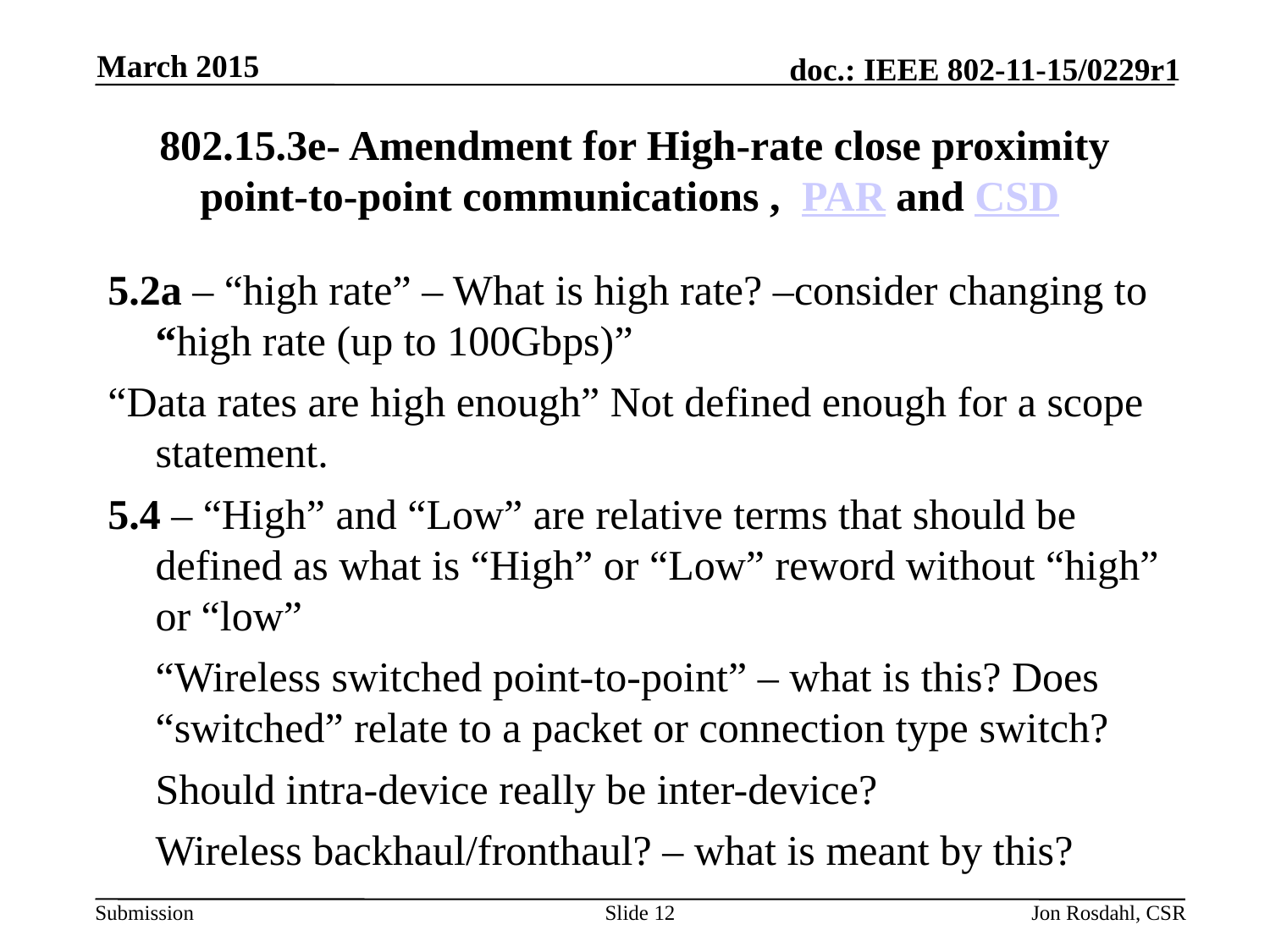

March 2015
# 802.15.3e- Amendment for High-rate close proximity point-to-point communications ,  PAR and CSD
5.2a – “high rate” – What is high rate? –consider changing to “high rate (up to 100Gbps)”
“Data rates are high enough” Not defined enough for a scope statement.
5.4 – “High” and “Low” are relative terms that should be defined as what is “High” or “Low” reword without “high” or “low”
	“Wireless switched point-to-point” – what is this? Does “switched” relate to a packet or connection type switch?
	Should intra-device really be inter-device?
	Wireless backhaul/fronthaul? – what is meant by this?
Slide 12
Jon Rosdahl, CSR